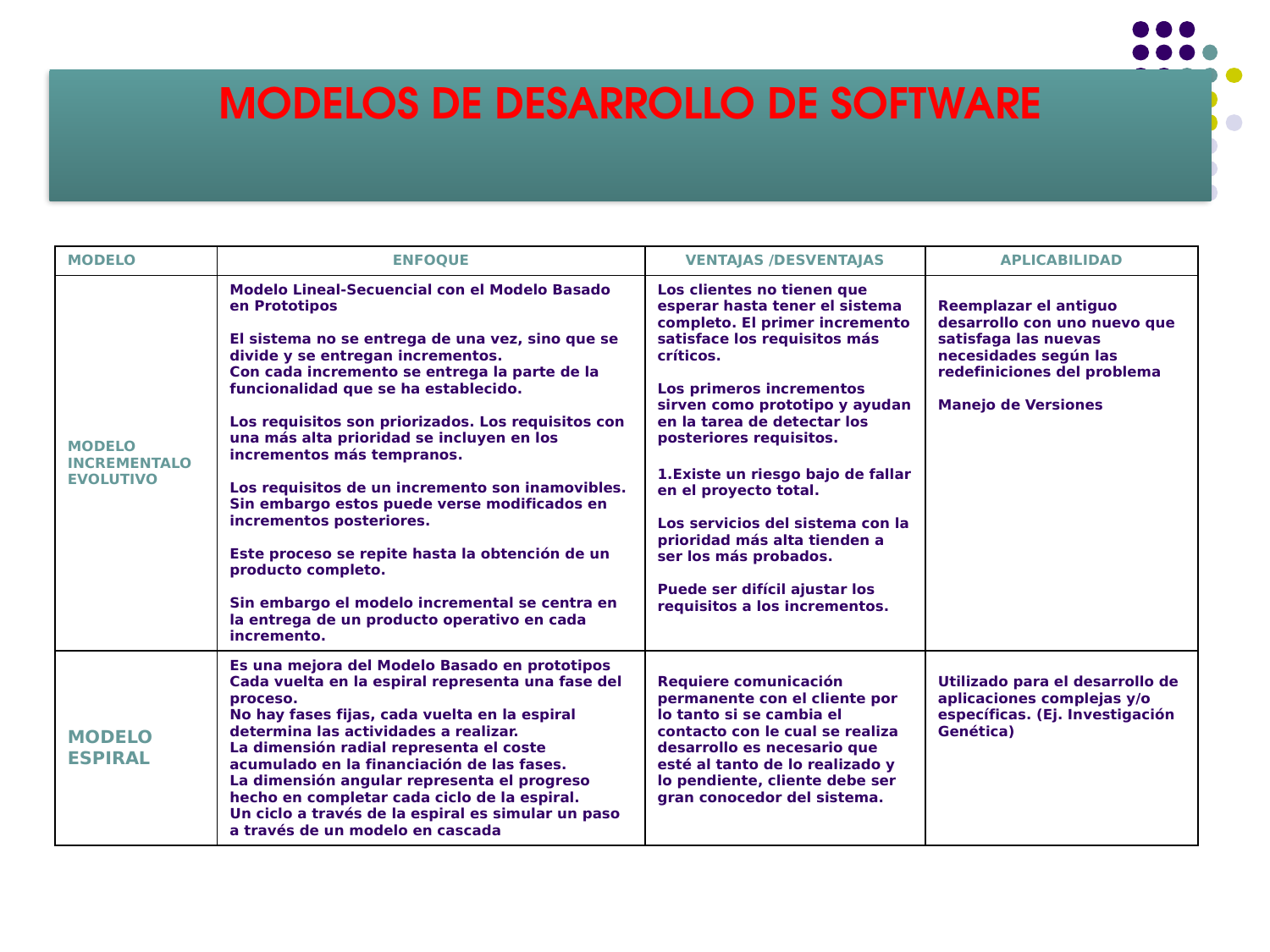

MODELOS DE DESARROLLO DE SOFTWARE
| MODELO | ENFOQUE | VENTAJAS /DESVENTAJAS | APLICABILIDAD |
| --- | --- | --- | --- |
| MODELO INCREMENTALO EVOLUTIVO | Modelo Lineal-Secuencial con el Modelo Basado en Prototipos El sistema no se entrega de una vez, sino que se divide y se entregan incrementos. Con cada incremento se entrega la parte de la funcionalidad que se ha establecido. Los requisitos son priorizados. Los requisitos con una más alta prioridad se incluyen en los incrementos más tempranos. Los requisitos de un incremento son inamovibles. Sin embargo estos puede verse modificados en incrementos posteriores. Este proceso se repite hasta la obtención de un producto completo. Sin embargo el modelo incremental se centra en la entrega de un producto operativo en cada incremento. | Los clientes no tienen que esperar hasta tener el sistema completo. El primer incremento satisface los requisitos más críticos. Los primeros incrementos sirven como prototipo y ayudan en la tarea de detectar los posteriores requisitos. Existe un riesgo bajo de fallar en el proyecto total. Los servicios del sistema con la prioridad más alta tienden a ser los más probados. Puede ser difícil ajustar los requisitos a los incrementos. | Reemplazar el antiguo desarrollo con uno nuevo que satisfaga las nuevas necesidades según las redefiniciones del problema Manejo de Versiones |
| MODELO ESPIRAL | Es una mejora del Modelo Basado en prototipos Cada vuelta en la espiral representa una fase del proceso. No hay fases fijas, cada vuelta en la espiral determina las actividades a realizar. La dimensión radial representa el coste acumulado en la financiación de las fases. La dimensión angular representa el progreso hecho en completar cada ciclo de la espiral. Un ciclo a través de la espiral es simular un paso a través de un modelo en cascada | Requiere comunicación permanente con el cliente por lo tanto si se cambia el contacto con le cual se realiza desarrollo es necesario que esté al tanto de lo realizado y lo pendiente, cliente debe ser gran conocedor del sistema. | Utilizado para el desarrollo de aplicaciones complejas y/o específicas. (Ej. Investigación Genética) |